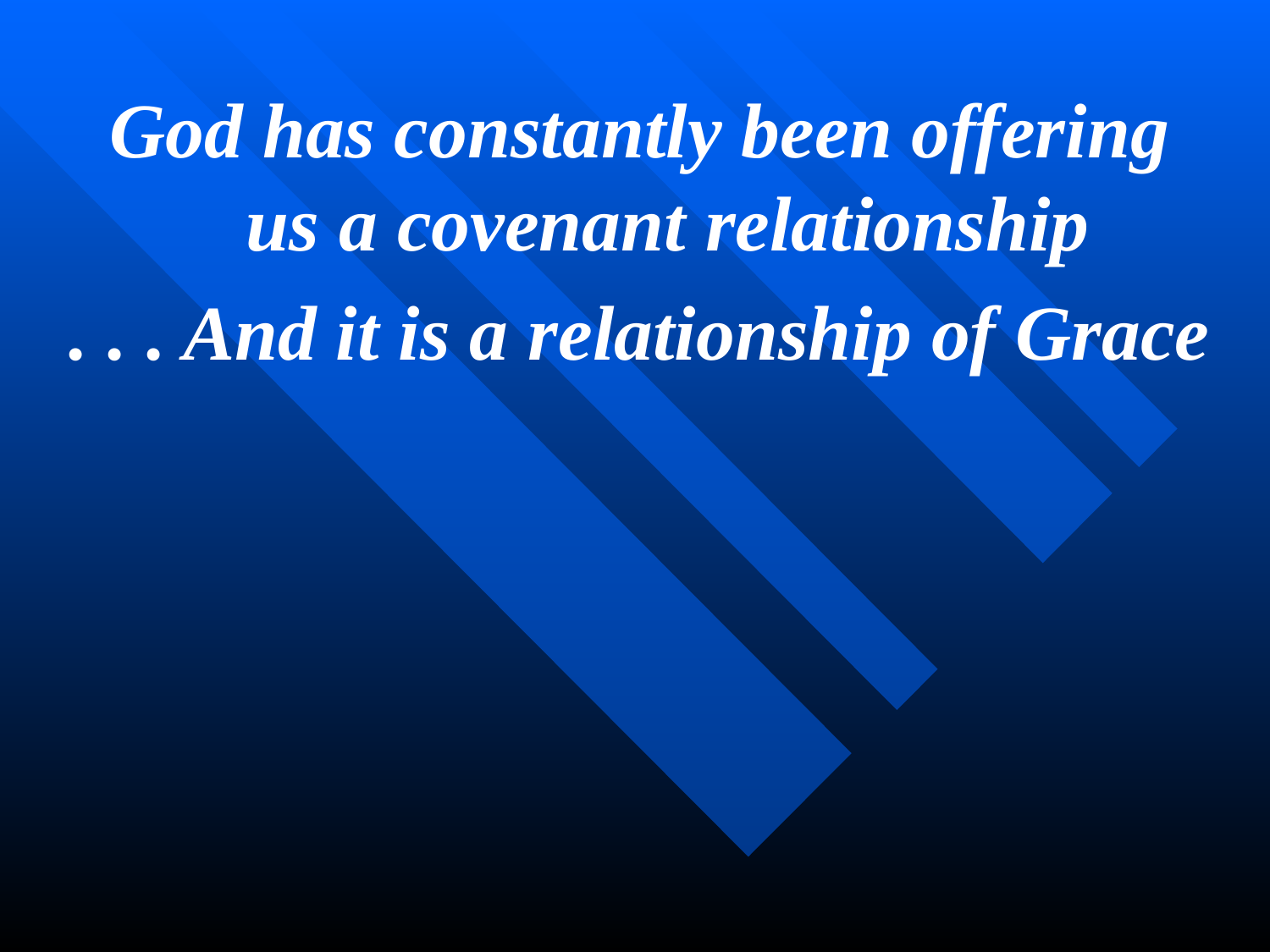

God has constantly been offering us a covenant relationship
. . . And it is a relationship of Grace